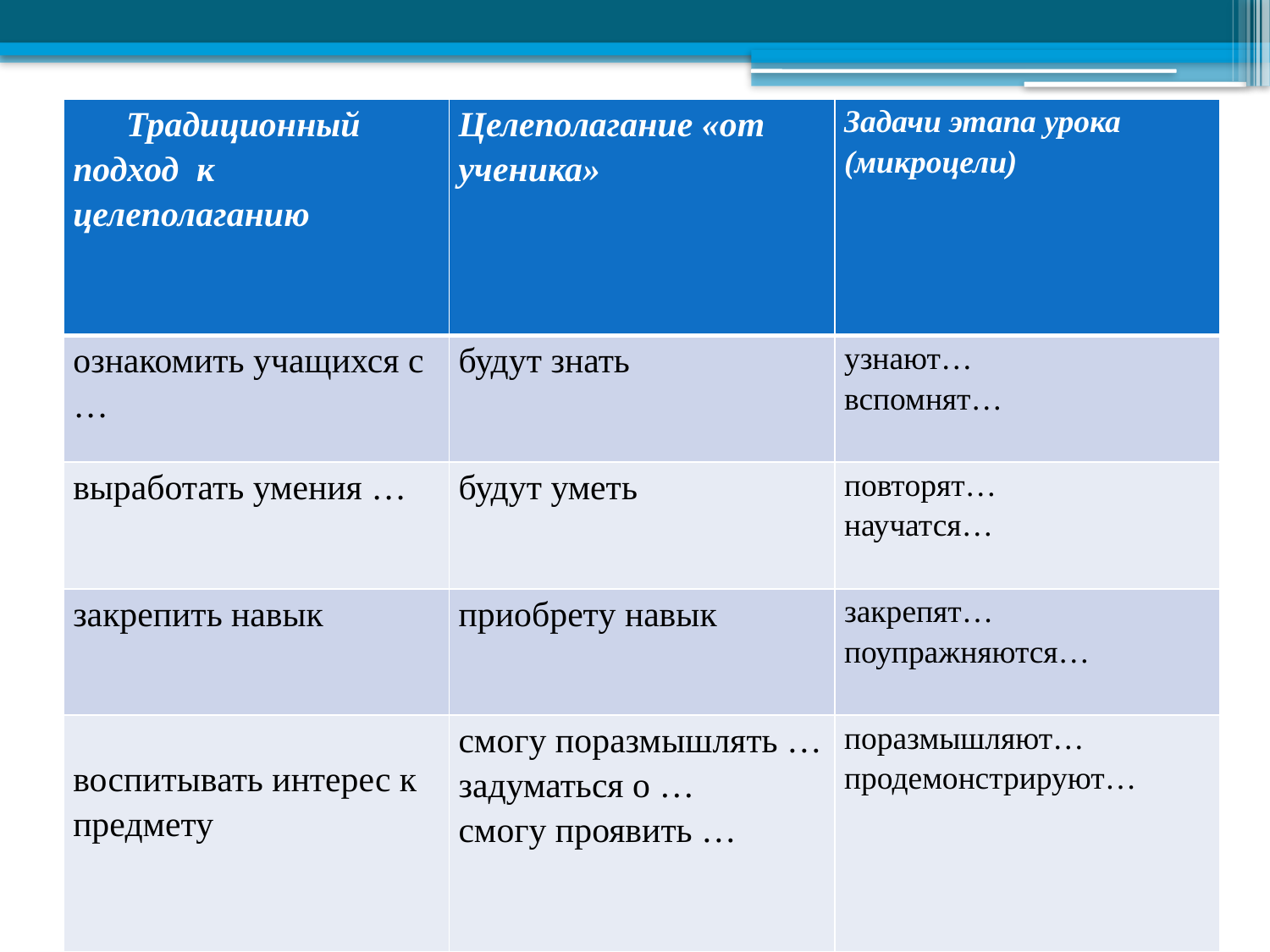

| Традиционный подход к целеполаганию | Целеполагание «от ученика» | Задачи этапа урока (микроцели) |
| --- | --- | --- |
| ознакомить учащихся с … | будут знать | узнают… вспомнят… |
| выработать умения … | будут уметь | повторят… научатся… |
| закрепить навык | приобрету навык | закрепят… поупражняются… |
| воспитывать интерес к предмету | смогу поразмышлять … задуматься о … смогу проявить … | поразмышляют… продемонстрируют… |
#